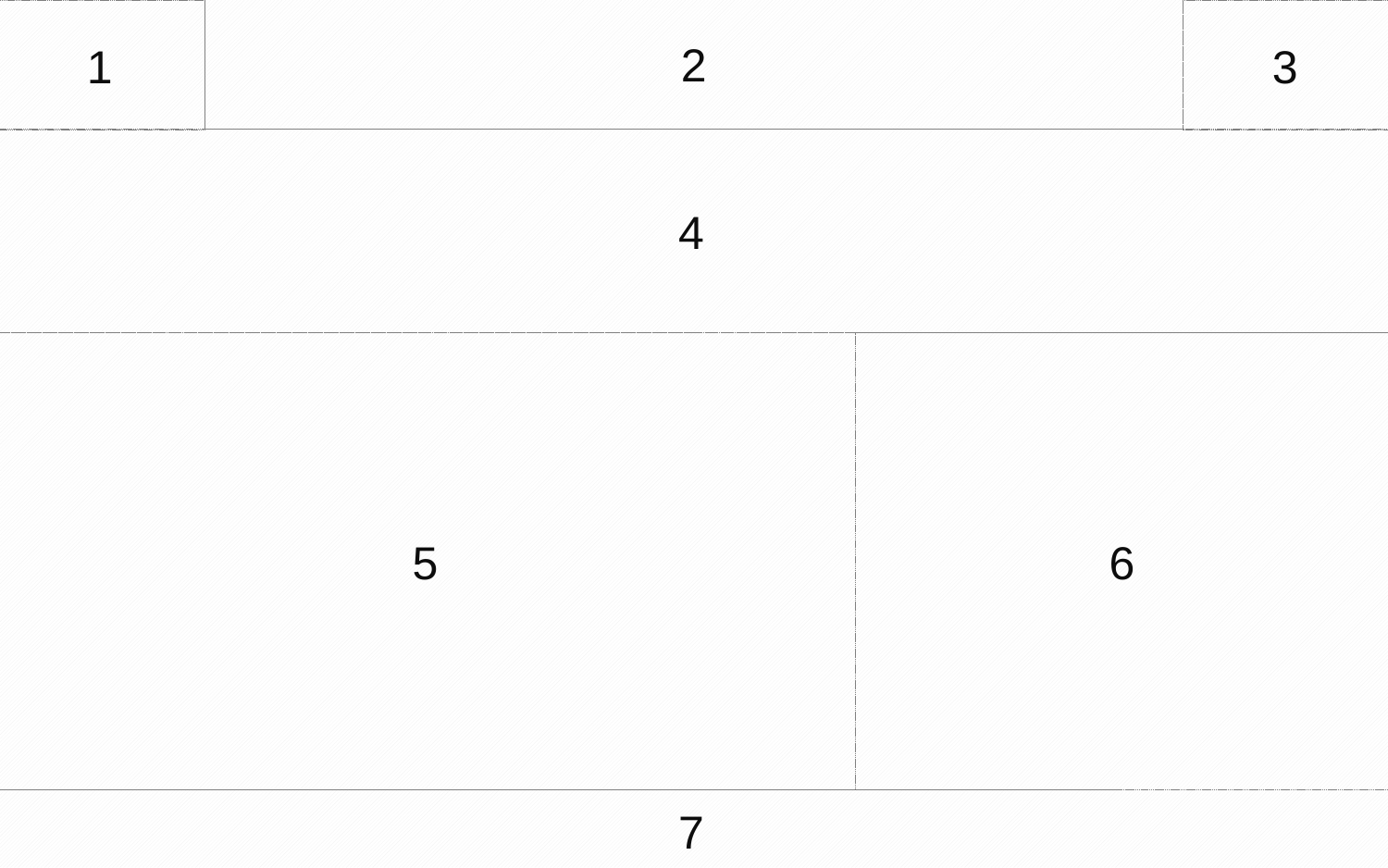

2
1
3
4
6
5
7